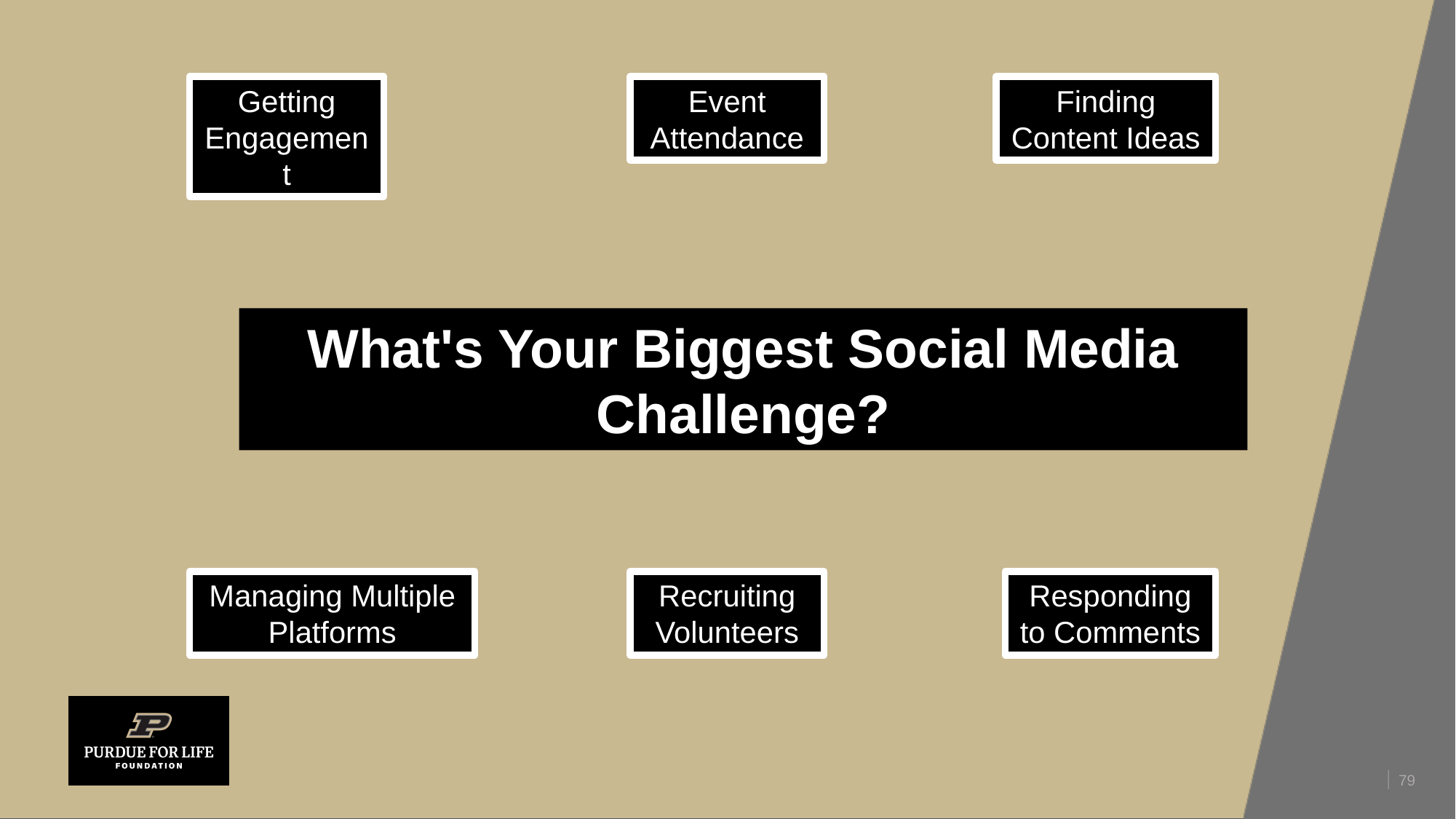

Getting Engagement
Event Attendance
Finding Content Ideas
What's Your Biggest Social Media Challenge?
Managing Multiple Platforms
Recruiting Volunteers
Responding to Comments